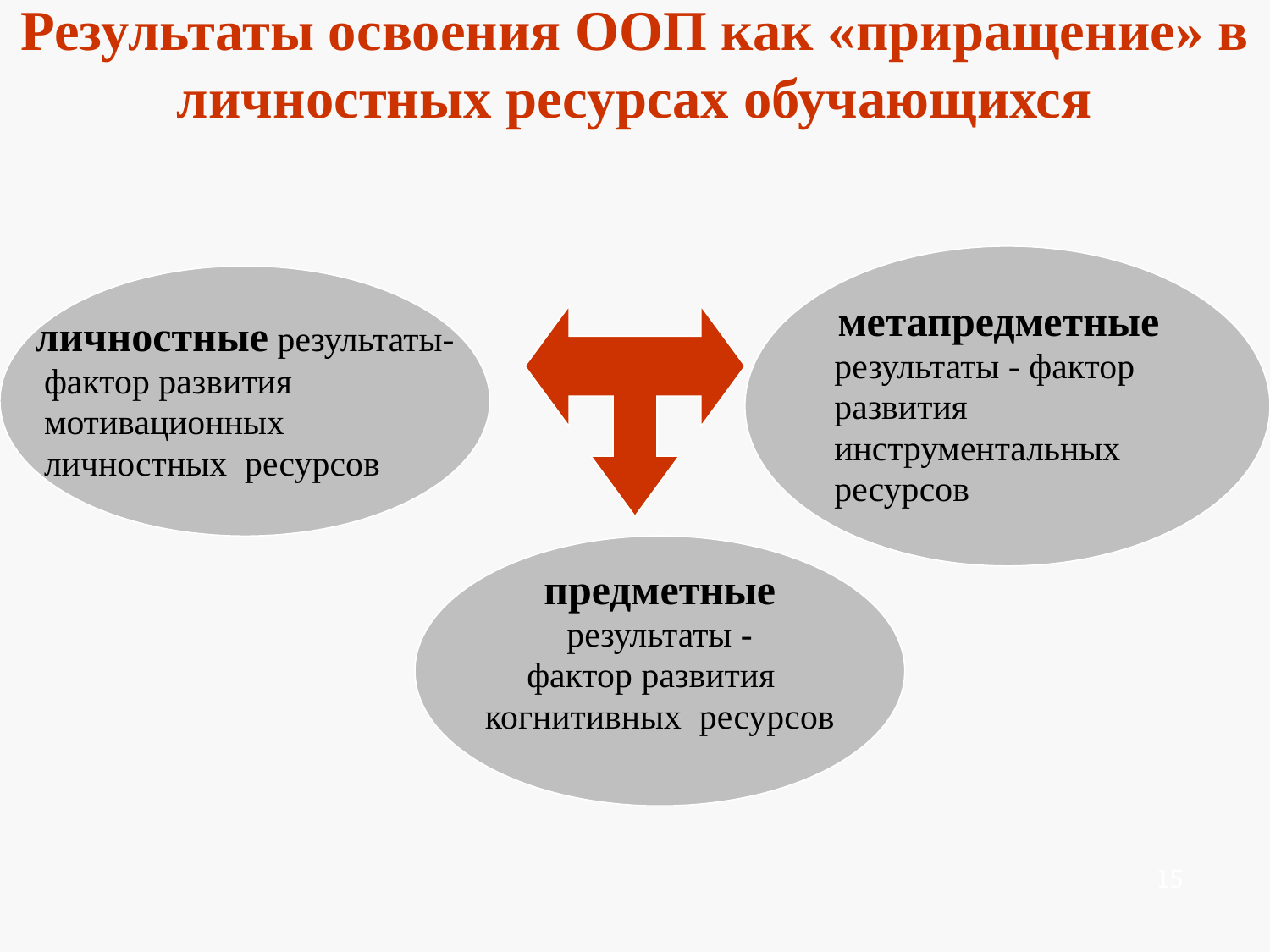

# Результаты освоения ООП как «приращение» в личностных ресурсах обучающихся
метапредметные
результаты - фактор
развития
инструментальных
ресурсов
личностные результаты-
 фактор развития
 мотивационных
 личностных  ресурсов

предметные
результаты -
фактор развития
когнитивных  ресурсов

15